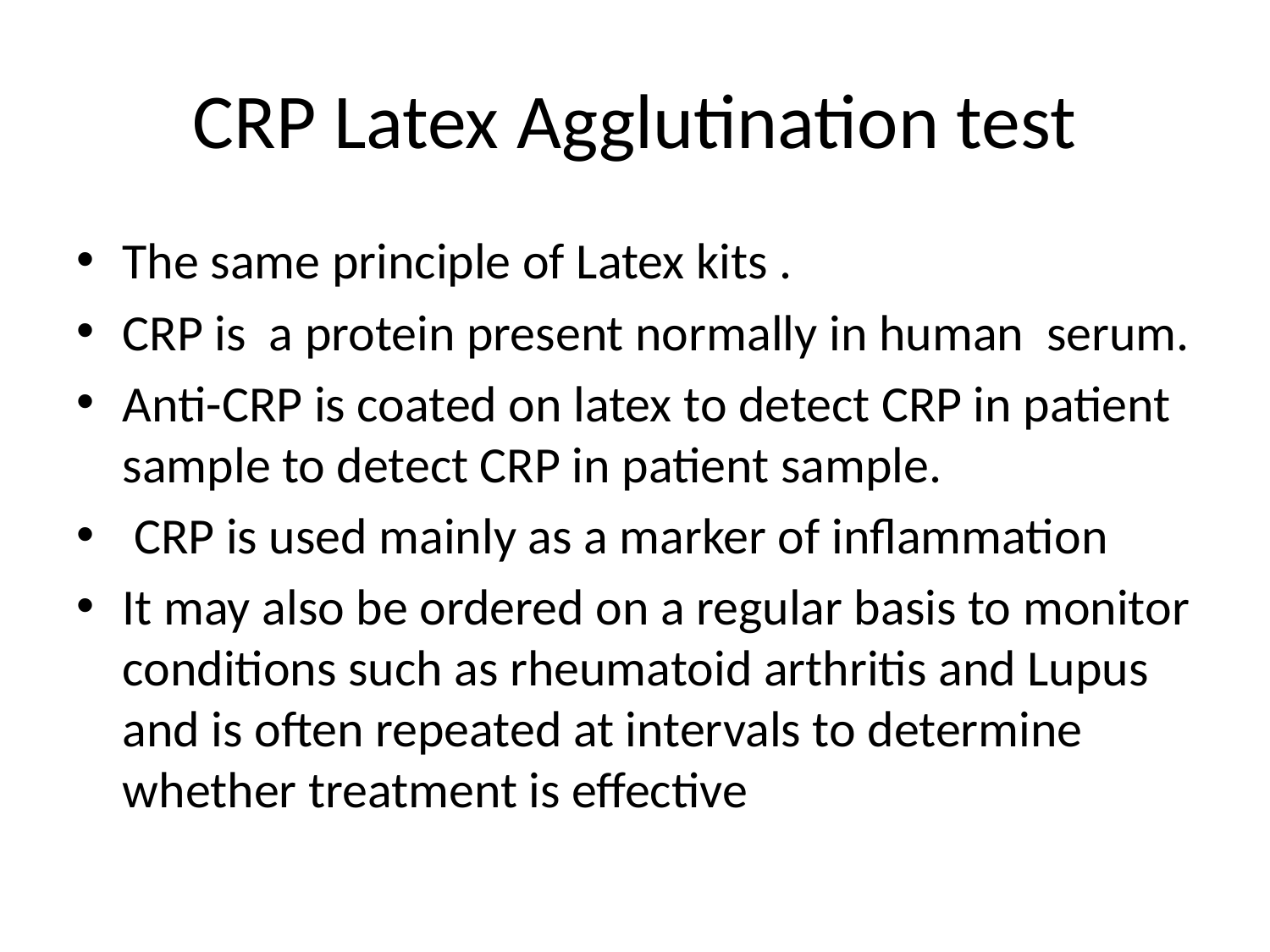

# CRP Latex Agglutination test
The same principle of Latex kits .
CRP is  a protein present normally in human  serum.
Anti-CRP is coated on latex to detect CRP in patient sample to detect CRP in patient sample.
 CRP is used mainly as a marker of inflammation
It may also be ordered on a regular basis to monitor conditions such as rheumatoid arthritis and Lupus and is often repeated at intervals to determine whether treatment is effective